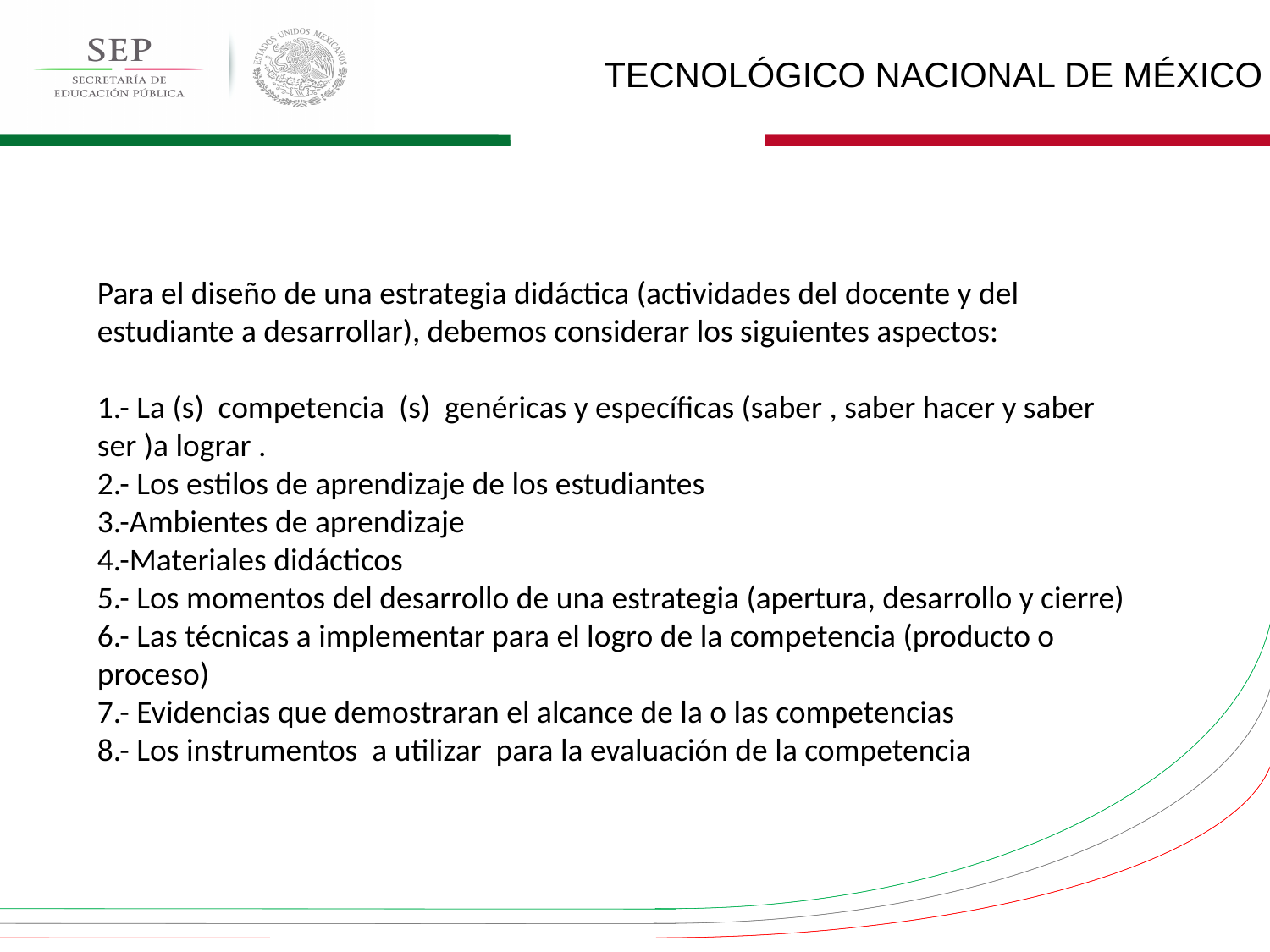

Para el diseño de una estrategia didáctica (actividades del docente y del estudiante a desarrollar), debemos considerar los siguientes aspectos:

1.- La (s)  competencia  (s)  genéricas y específicas (saber , saber hacer y saber ser )a lograr .
2.- Los estilos de aprendizaje de los estudiantes
3.-Ambientes de aprendizaje
4.-Materiales didácticos
5.- Los momentos del desarrollo de una estrategia (apertura, desarrollo y cierre)
6.- Las técnicas a implementar para el logro de la competencia (producto o proceso)
7.- Evidencias que demostraran el alcance de la o las competencias
8.- Los instrumentos  a utilizar  para la evaluación de la competencia